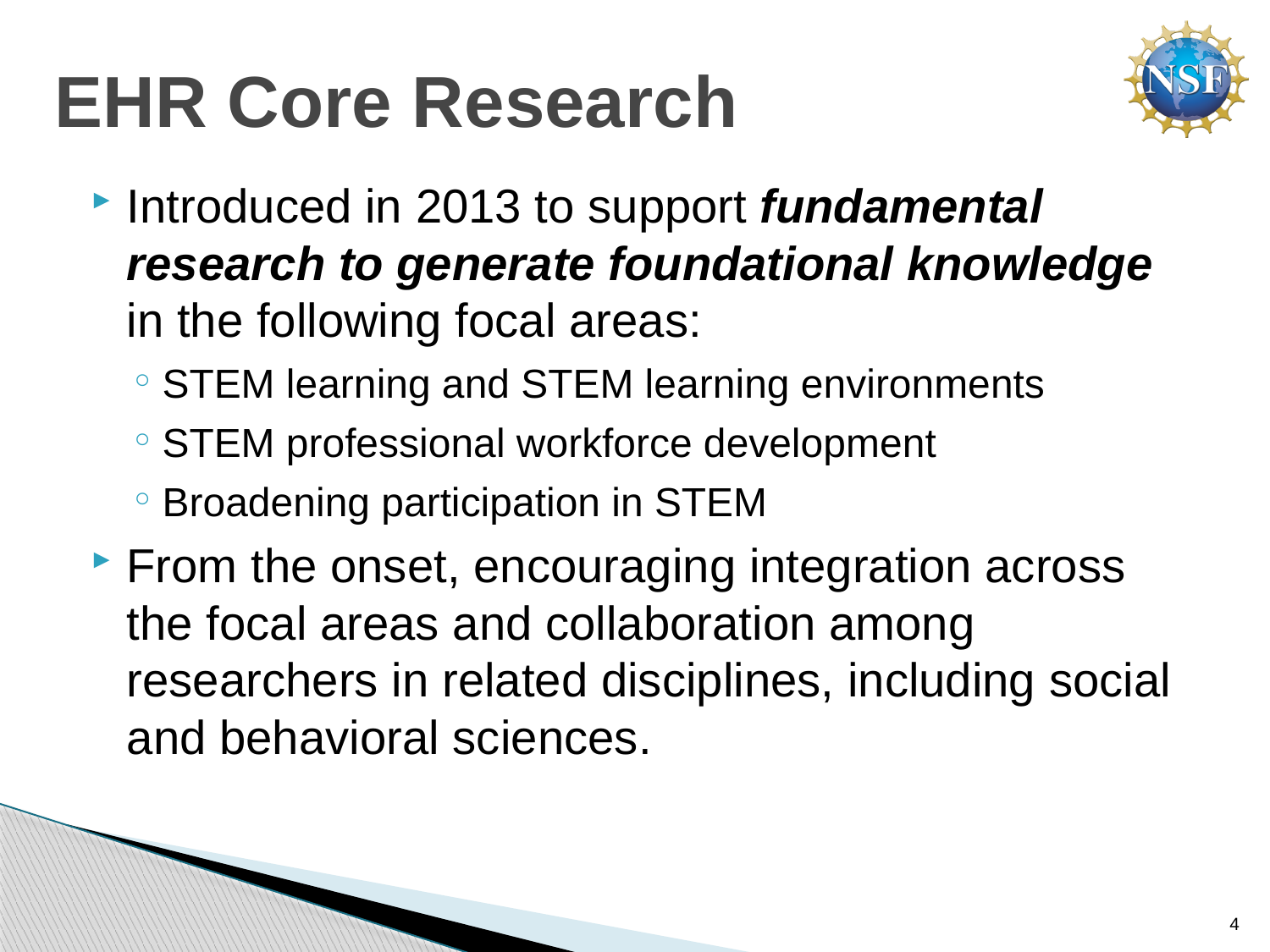

# EHR Core Research
Introduced in 2013 to support fundamental research to generate foundational knowledge in the following focal areas:
STEM learning and STEM learning environments
STEM professional workforce development
Broadening participation in STEM
From the onset, encouraging integration across the focal areas and collaboration among researchers in related disciplines, including social and behavioral sciences.
4